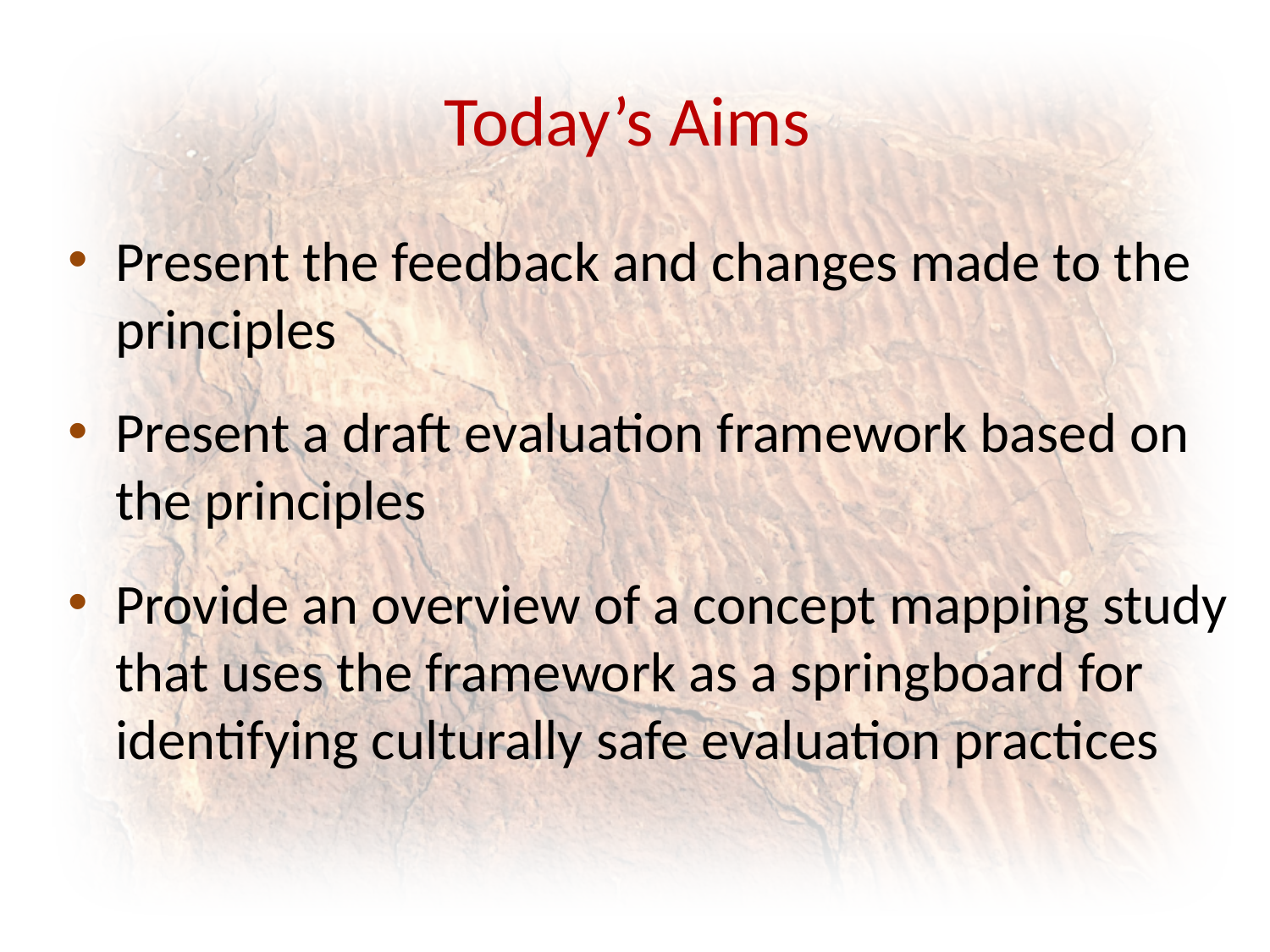

# Today’s Aims

Present the feedback and changes made to the principles

Present a draft evaluation framework based on the principles

Provide an overview of a concept mapping study that uses the framework as a springboard for identifying culturally safe evaluation practices